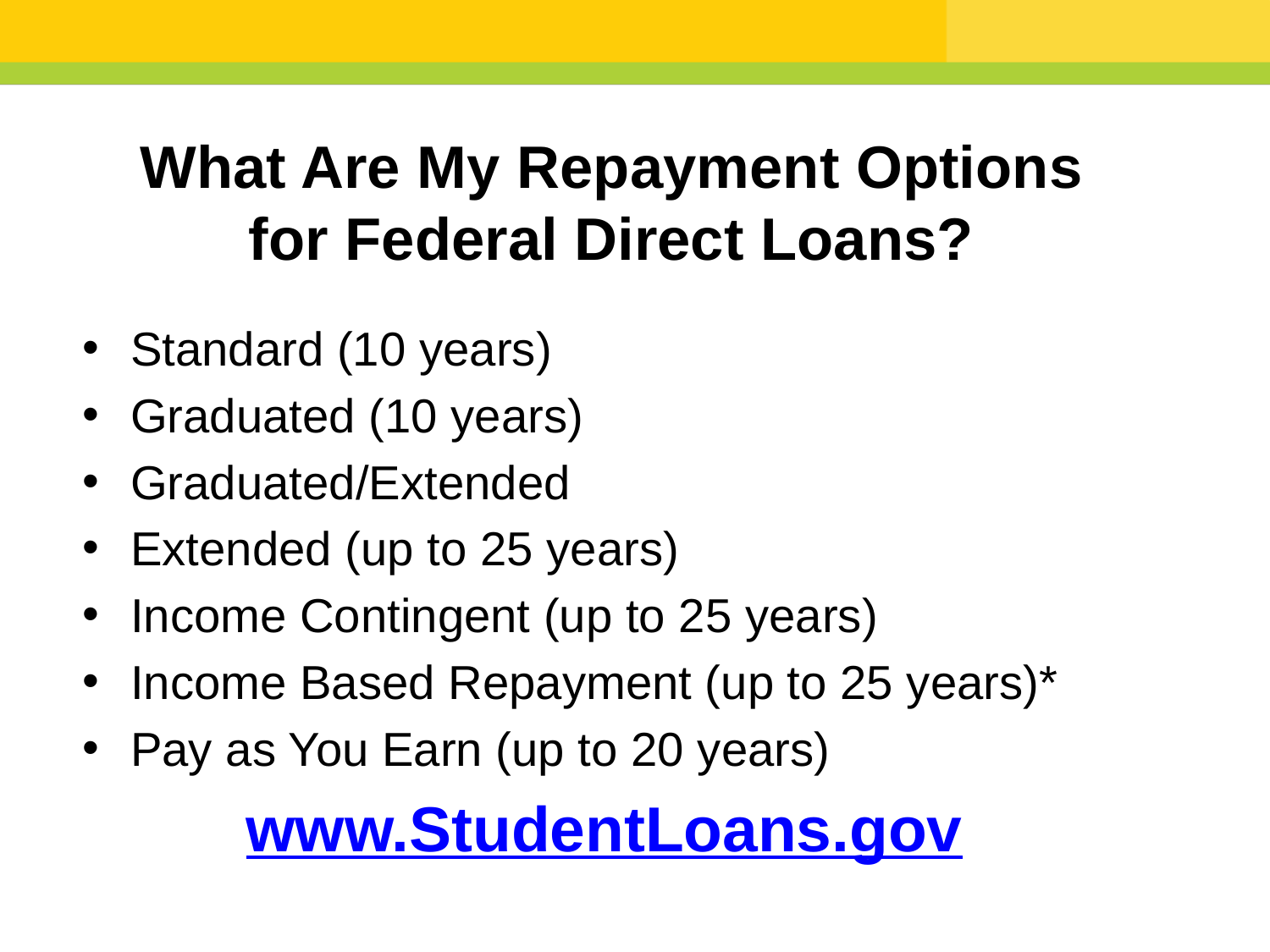

What Are My Repayment Options for Federal Direct Loans?
Standard (10 years)
Graduated (10 years)
Graduated/Extended
Extended (up to 25 years)
Income Contingent (up to 25 years)
Income Based Repayment (up to 25 years)*
Pay as You Earn (up to 20 years)
  www.StudentLoans.gov